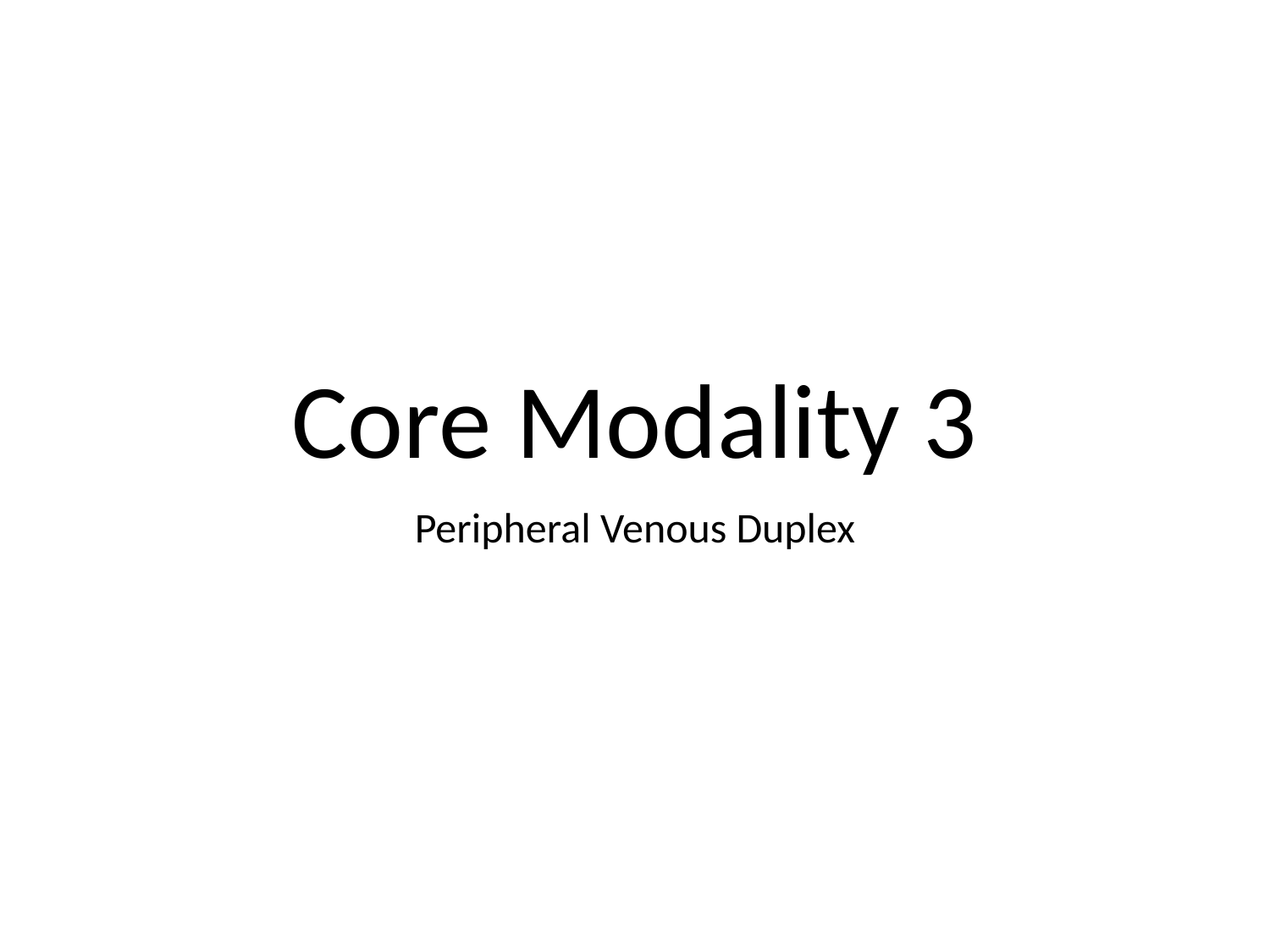

# Core Modality 3
Peripheral Venous Duplex